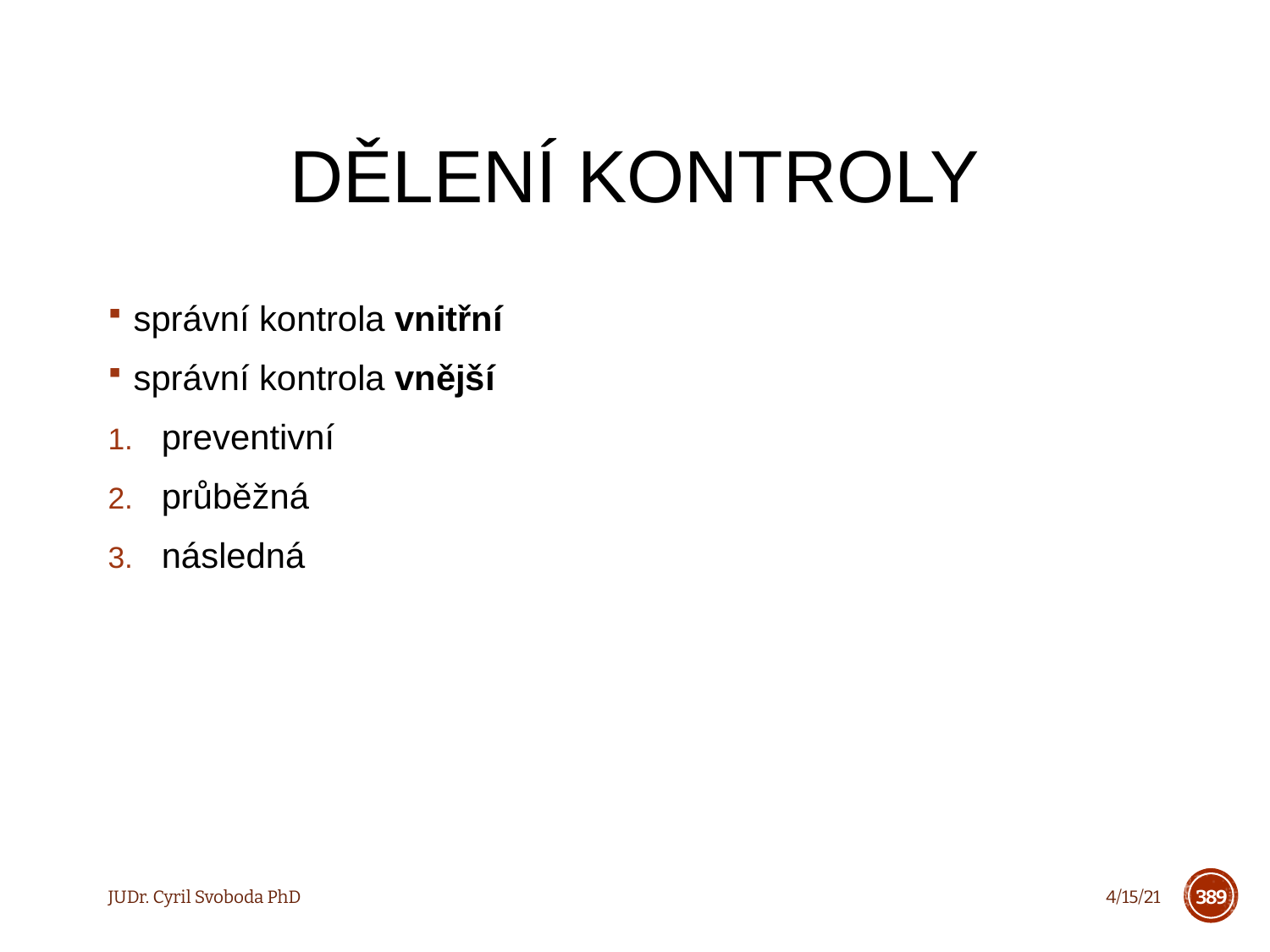

# Dělení kontroly
správní kontrola vnitřní
správní kontrola vnější
preventivní
průběžná
následná

JUDr. Cyril Svoboda PhD
4/15/21
389